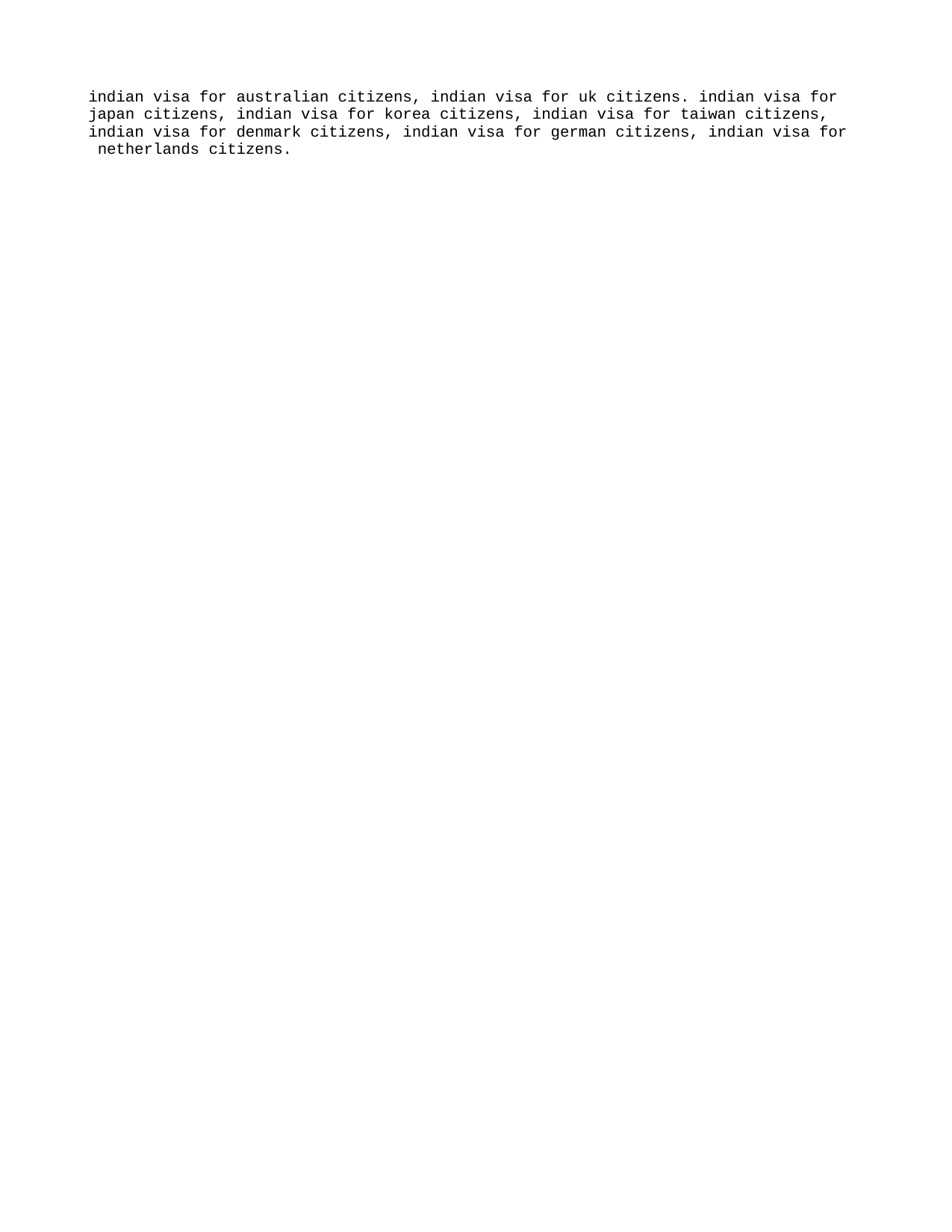

indian visa for australian citizens, indian visa for uk citizens. indian visa for  japan citizens, indian visa for korea citizens, indian visa for taiwan citizens,  indian visa for denmark citizens, indian visa for german citizens, indian visa for  netherlands citizens.